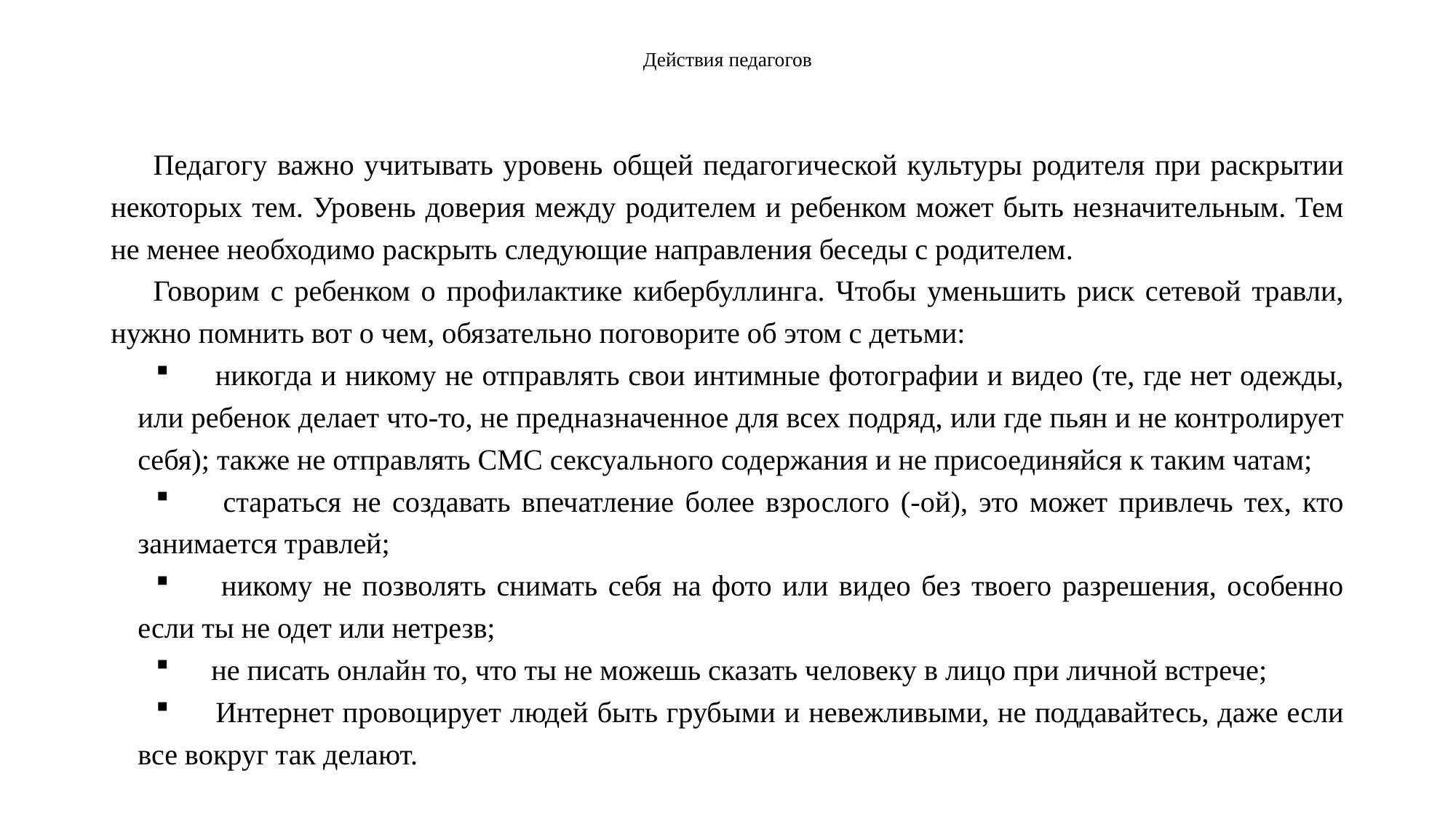

# Действия педагогов
Педагогу важно учитывать уровень общей педагогической культуры родителя при раскрытии некоторых тем. Уровень доверия между родителем и ребенком может быть незначительным. Тем не менее необходимо раскрыть следующие направления беседы с родителем.
Говорим с ребенком о профилактике кибербуллинга. Чтобы уменьшить риск сетевой травли, нужно помнить вот о чем, обязательно поговорите об этом с детьми:
   никогда и никому не отправлять свои интимные фотографии и видео (те, где нет одежды, или ребенок делает что-то, не предназначенное для всех подряд, или где пьян и не контролирует себя); также не отправлять СМС сексуального содержания и не присоединяйся к таким чатам;
   стараться не создавать впечатление более взрослого (-ой), это может привлечь тех, кто занимается травлей;
   никому не позволять снимать себя на фото или видео без твоего разрешения, особенно если ты не одет или нетрезв;
   не писать онлайн то, что ты не можешь сказать человеку в лицо при личной встрече;
   Интернет провоцирует людей быть грубыми и невежливыми, не поддавайтесь, даже если все вокруг так делают.